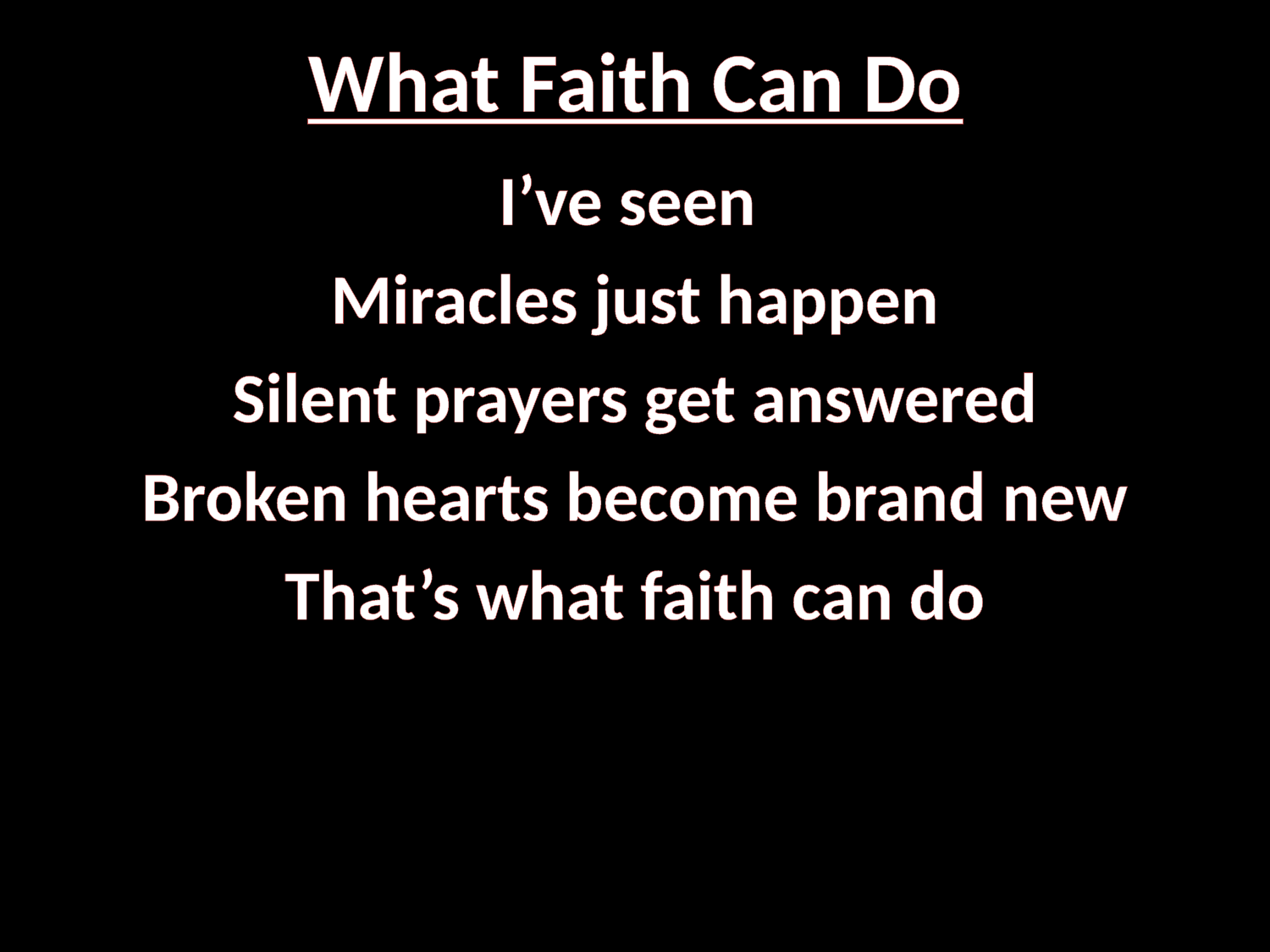

# What Faith Can Do
I’ve seen
Miracles just happen
Silent prayers get answered
Broken hearts become brand new
That’s what faith can do